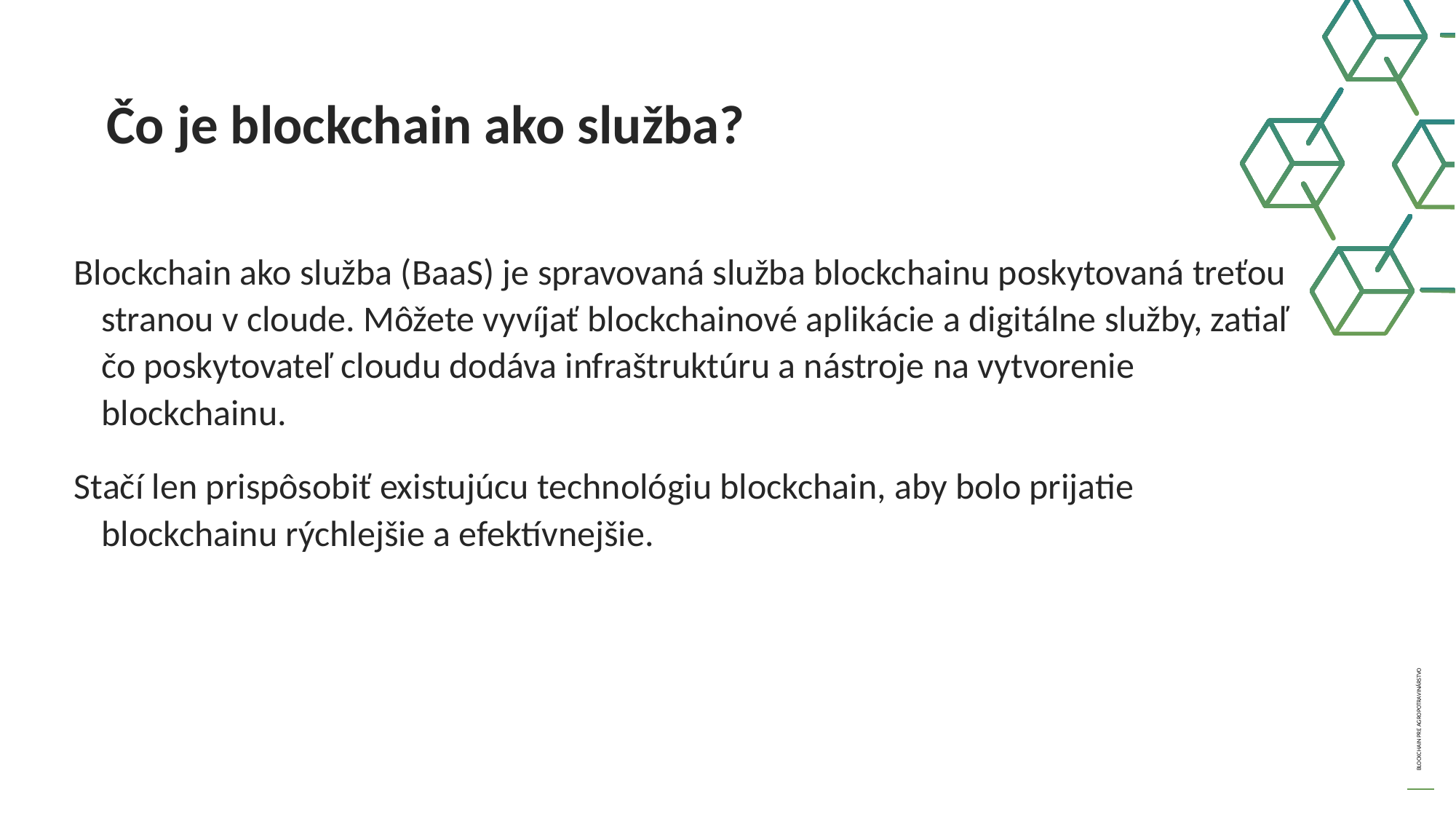

Čo je blockchain ako služba?
Blockchain ako služba (BaaS) je spravovaná služba blockchainu poskytovaná treťou stranou v cloude. Môžete vyvíjať blockchainové aplikácie a digitálne služby, zatiaľ čo poskytovateľ cloudu dodáva infraštruktúru a nástroje na vytvorenie blockchainu.
Stačí len prispôsobiť existujúcu technológiu blockchain, aby bolo prijatie blockchainu rýchlejšie a efektívnejšie.